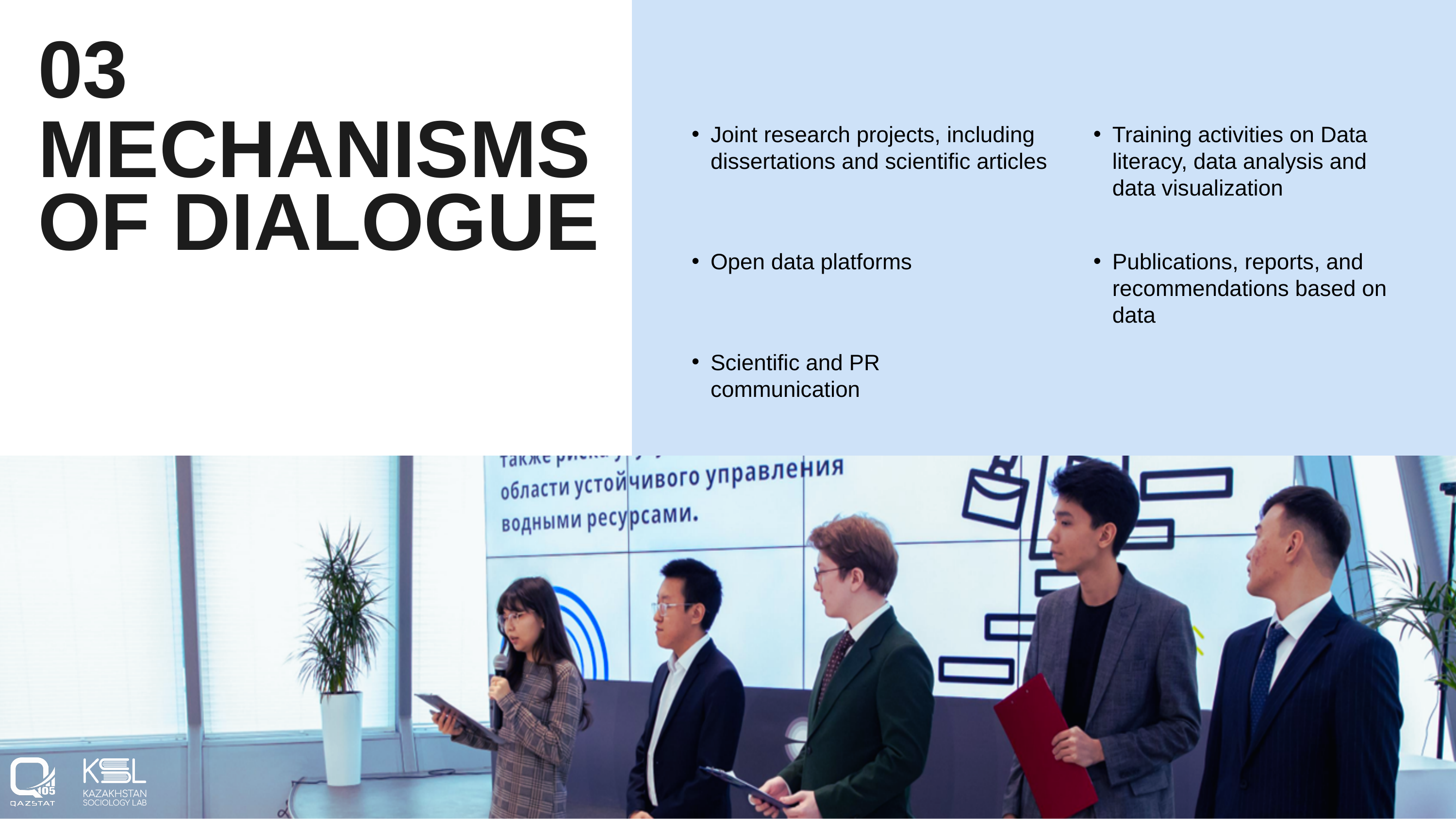

03
Joint research projects, including dissertations and scientific articles
Training activities on Data literacy, data analysis and data visualization
MECHANISMS OF DIALOGUE
Open data platforms
Publications, reports, and recommendations based on data
Scientific and PR communication